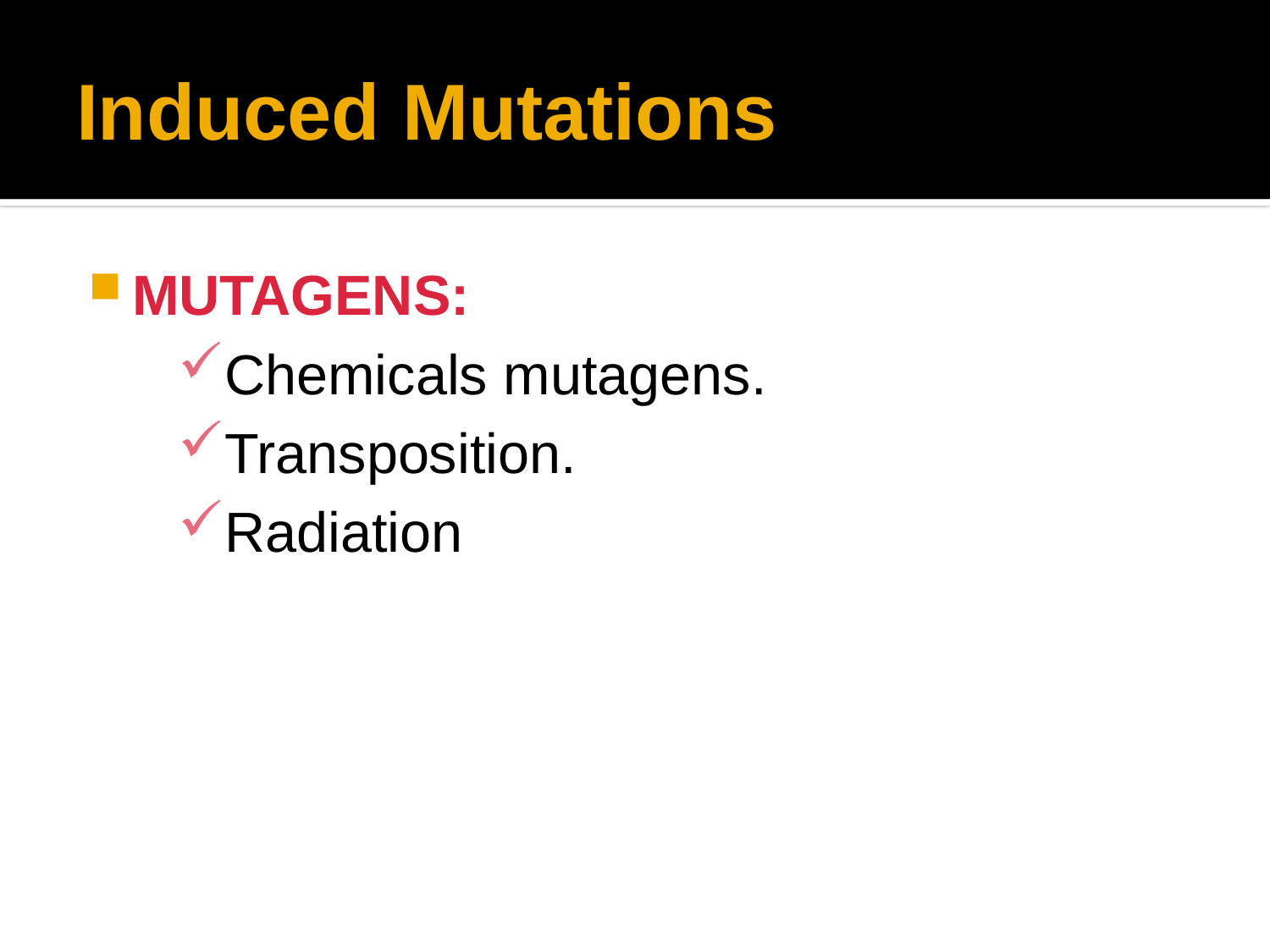

# Induced Mutations
MUTAGENS:
Chemicals mutagens.
Transposition.
Radiation